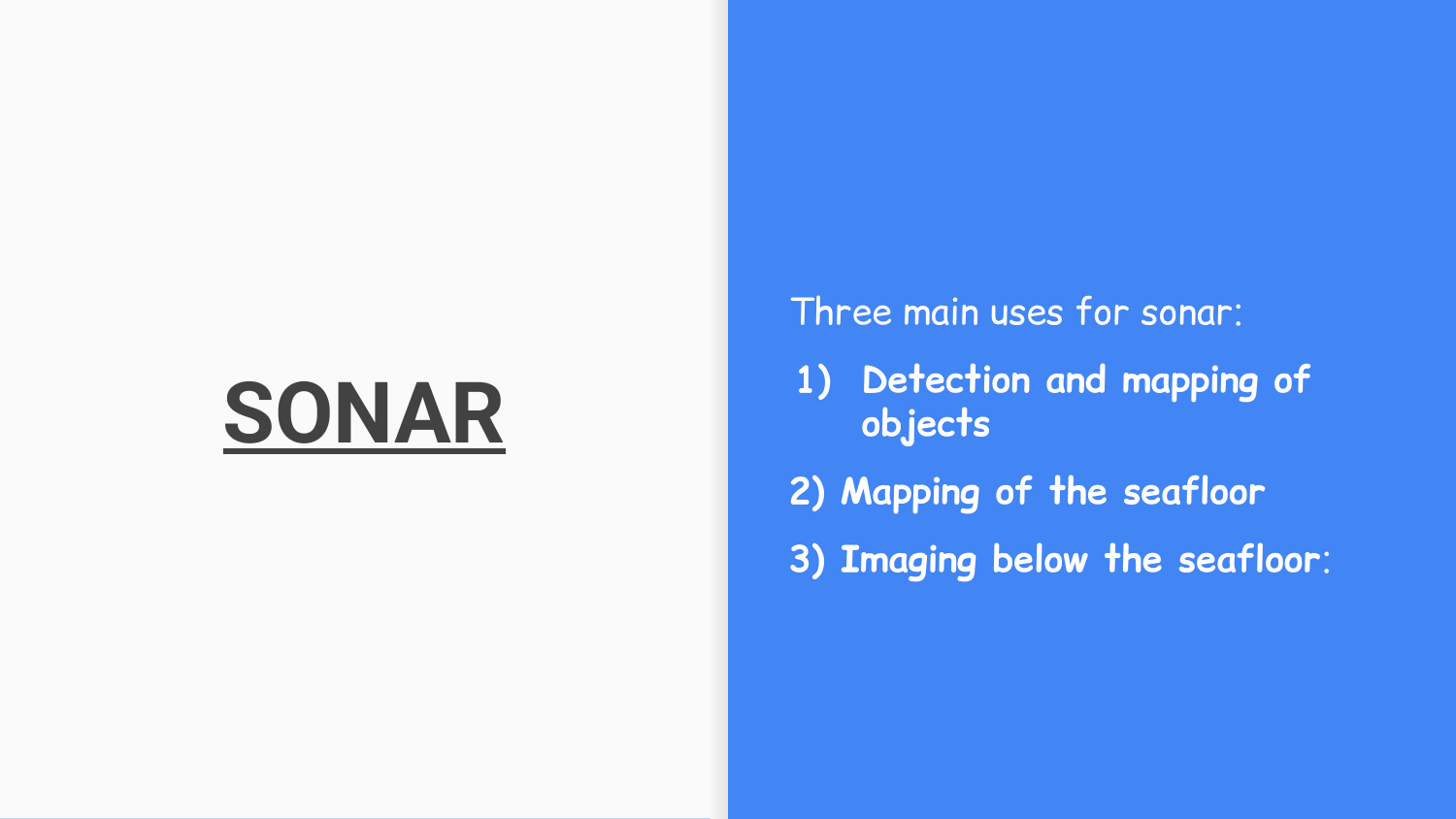

Three main uses for sonar:
Detection and mapping of objects
2) Mapping of the seafloor
3) Imaging below the seafloor:
# SONAR